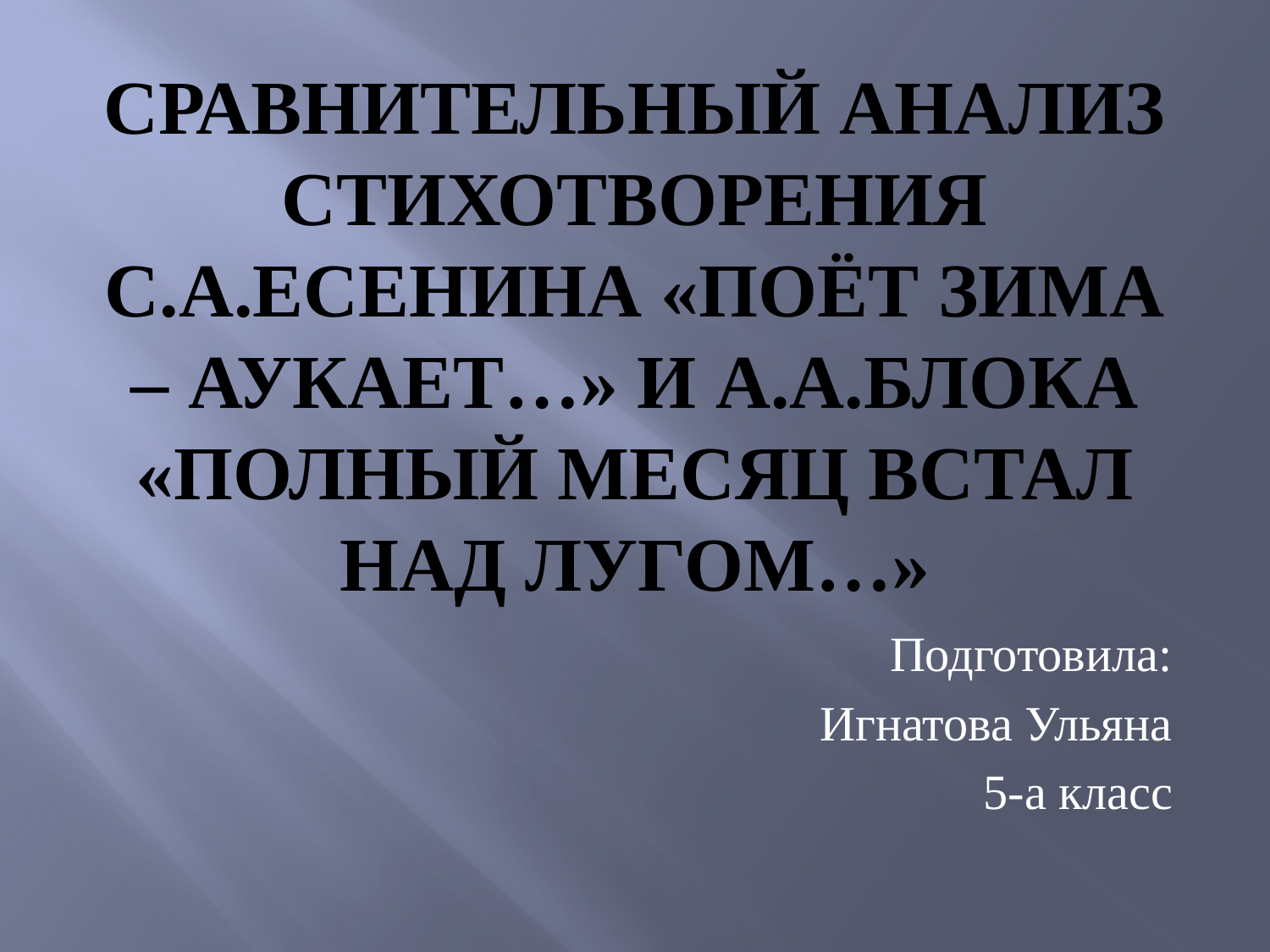

# Сравнительный анализ стихотворения С.А.Есенина «Поёт зима – аукает…» и А.А.Блока «Полный месяц встал над лугом…»
Подготовила:
Игнатова Ульяна
5-а класс